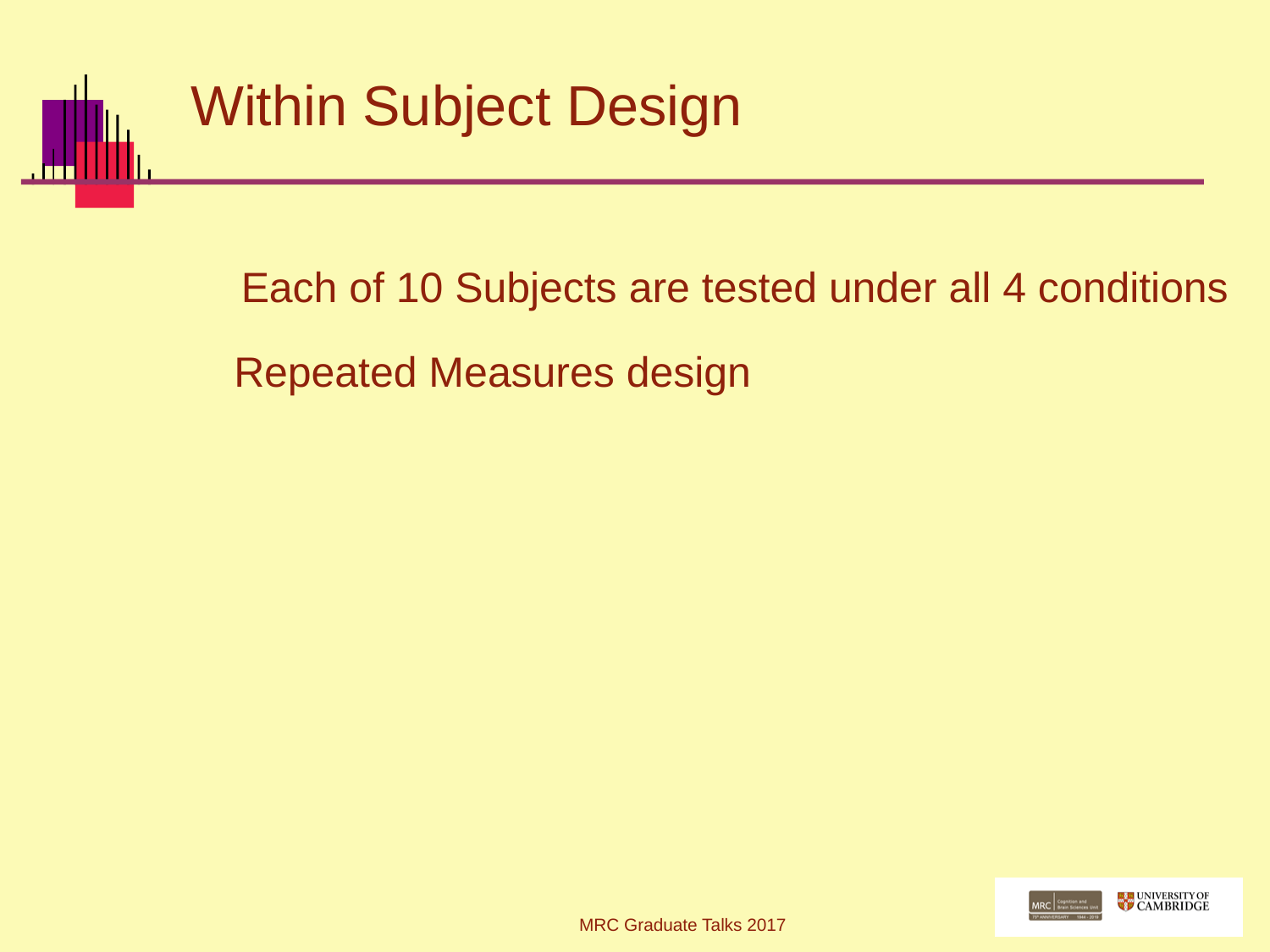

Within Subject Design
Each of 10 Subjects are tested under all 4 conditions
Repeated Measures design

MRC Graduate Talks 2017